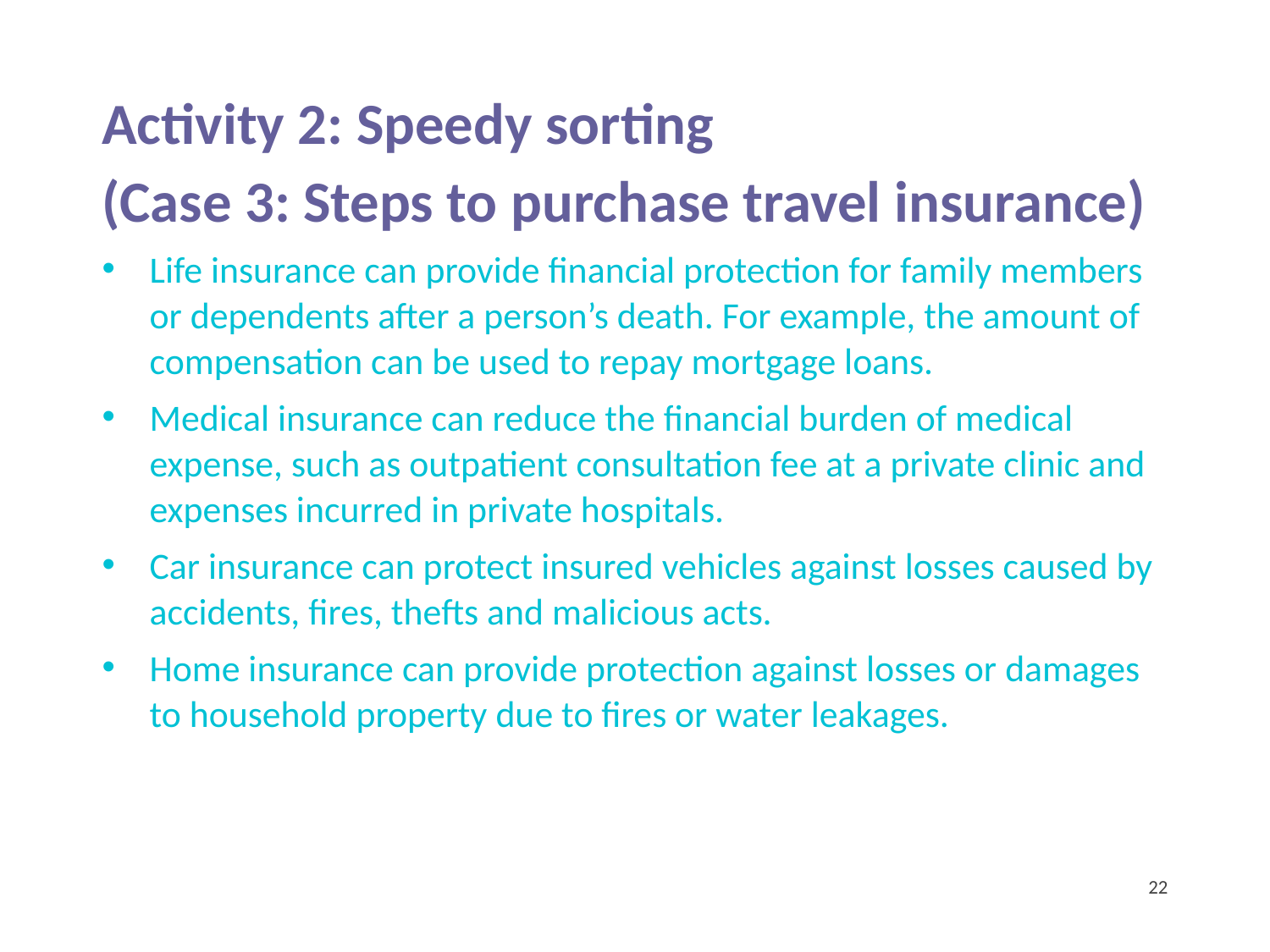

Activity 2: Speedy sorting
(Case 3: Steps to purchase travel insurance)
Life insurance can provide financial protection for family members or dependents after a person’s death. For example, the amount of compensation can be used to repay mortgage loans.
Medical insurance can reduce the financial burden of medical expense, such as outpatient consultation fee at a private clinic and expenses incurred in private hospitals.
Car insurance can protect insured vehicles against losses caused by accidents, fires, thefts and malicious acts.
Home insurance can provide protection against losses or damages to household property due to fires or water leakages.
22